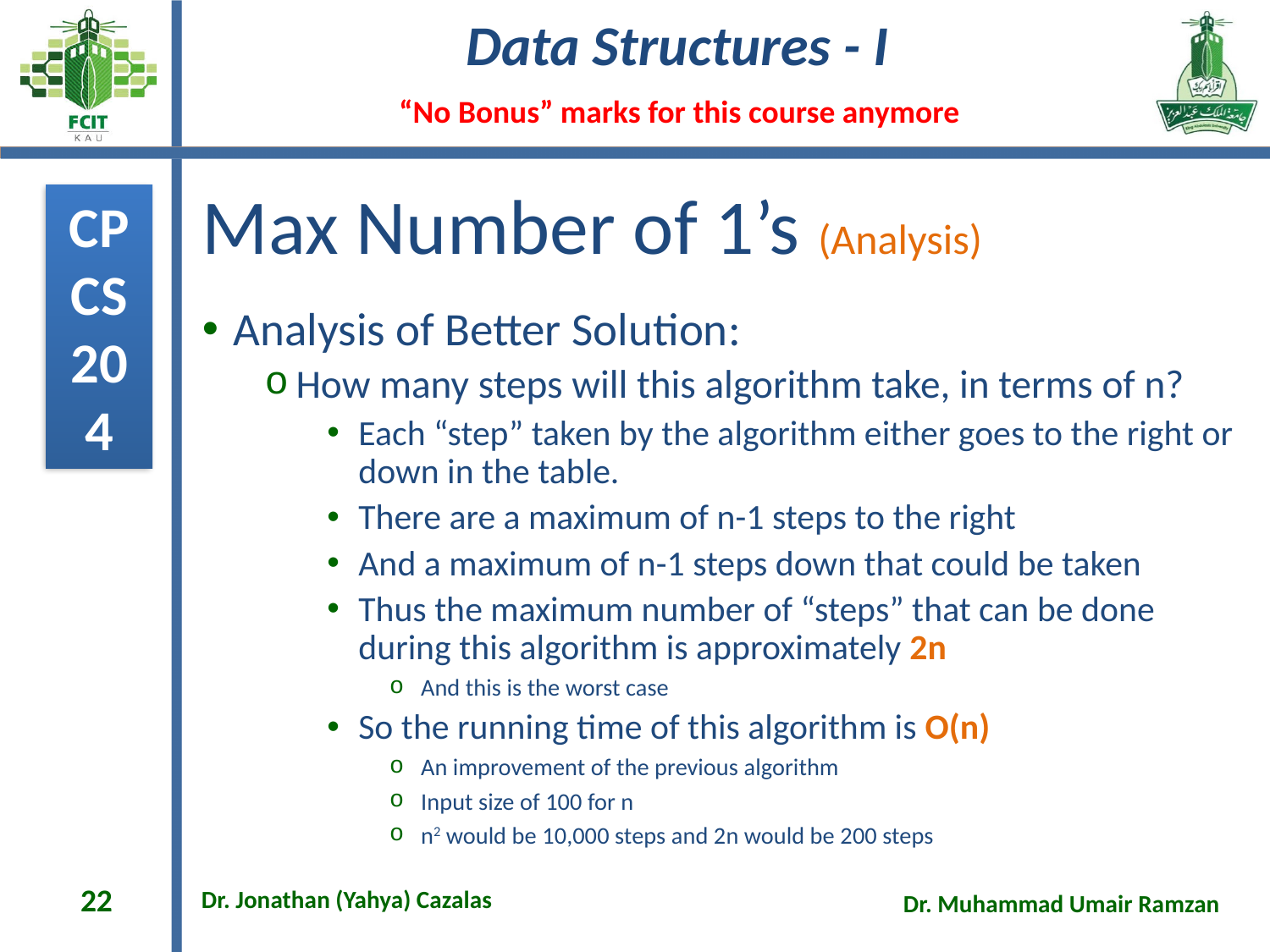

# Max Number of 1’s (Analysis)
Analysis of Better Solution:
How many steps will this algorithm take, in terms of n?
Each “step” taken by the algorithm either goes to the right or down in the table.
There are a maximum of n-1 steps to the right
And a maximum of n-1 steps down that could be taken
Thus the maximum number of “steps” that can be done during this algorithm is approximately 2n
And this is the worst case
So the running time of this algorithm is O(n)
An improvement of the previous algorithm
Input size of 100 for n
n2 would be 10,000 steps and 2n would be 200 steps
22